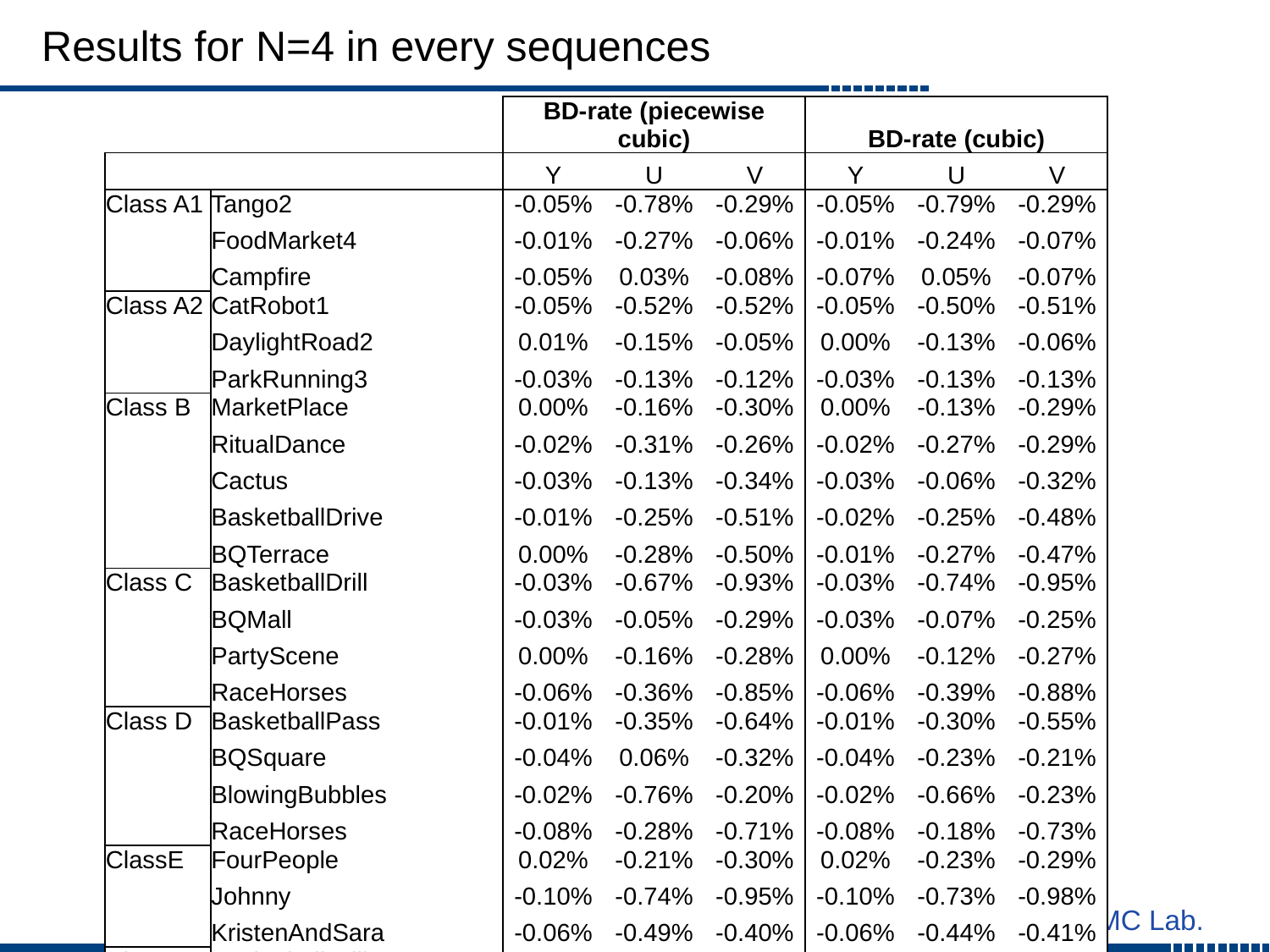

# Results for N=4 in every sequences
|  |  | BD-rate (piecewise cubic) |  |  | BD-rate (cubic) |  |  |
| --- | --- | --- | --- | --- | --- | --- | --- |
|  |  | Y | U | V | Y | U | V |
| Class A1 | Tango2 | -0.05% | -0.78% | -0.29% | -0.05% | -0.79% | -0.29% |
|  | FoodMarket4 | -0.01% | -0.27% | -0.06% | -0.01% | -0.24% | -0.07% |
|  | Campfire | -0.05% | 0.03% | -0.08% | -0.07% | 0.05% | -0.07% |
| Class A2 | CatRobot1 | -0.05% | -0.52% | -0.52% | -0.05% | -0.50% | -0.51% |
|  | DaylightRoad2 | 0.01% | -0.15% | -0.05% | 0.00% | -0.13% | -0.06% |
|  | ParkRunning3 | -0.03% | -0.13% | -0.12% | -0.03% | -0.13% | -0.13% |
| Class B | MarketPlace | 0.00% | -0.16% | -0.30% | 0.00% | -0.13% | -0.29% |
|  | RitualDance | -0.02% | -0.31% | -0.26% | -0.02% | -0.27% | -0.29% |
|  | Cactus | -0.03% | -0.13% | -0.34% | -0.03% | -0.06% | -0.32% |
|  | BasketballDrive | -0.01% | -0.25% | -0.51% | -0.02% | -0.25% | -0.48% |
|  | BQTerrace | 0.00% | -0.28% | -0.50% | -0.01% | -0.27% | -0.47% |
| Class C | BasketballDrill | -0.03% | -0.67% | -0.93% | -0.03% | -0.74% | -0.95% |
|  | BQMall | -0.03% | -0.05% | -0.29% | -0.03% | -0.07% | -0.25% |
|  | PartyScene | 0.00% | -0.16% | -0.28% | 0.00% | -0.12% | -0.27% |
|  | RaceHorses | -0.06% | -0.36% | -0.85% | -0.06% | -0.39% | -0.88% |
| Class D | BasketballPass | -0.01% | -0.35% | -0.64% | -0.01% | -0.30% | -0.55% |
|  | BQSquare | -0.04% | 0.06% | -0.32% | -0.04% | -0.23% | -0.21% |
|  | BlowingBubbles | -0.02% | -0.76% | -0.20% | -0.02% | -0.66% | -0.23% |
|  | RaceHorses | -0.08% | -0.28% | -0.71% | -0.08% | -0.18% | -0.73% |
| ClassE | FourPeople | 0.02% | -0.21% | -0.30% | 0.02% | -0.23% | -0.29% |
|  | Johnny | -0.10% | -0.74% | -0.95% | -0.10% | -0.73% | -0.98% |
|  | KristenAndSara | -0.06% | -0.49% | -0.40% | -0.06% | -0.44% | -0.41% |
| ClassF | BasketballDrillText | 0.00% | -0.57% | -0.74% | 0.00% | -0.52% | -0.74% |
|  | ArenaOfValor | -0.02% | -0.47% | -0.29% | -0.02% | -0.46% | -0.30% |
|  | SlideEditing | -0.01% | 0.05% | 0.04% | -0.01% | 0.00% | 0.30% |
|  | SlideShow | 0.00% | -0.16% | -0.03% | 0.00% | -0.23% | -0.09% |